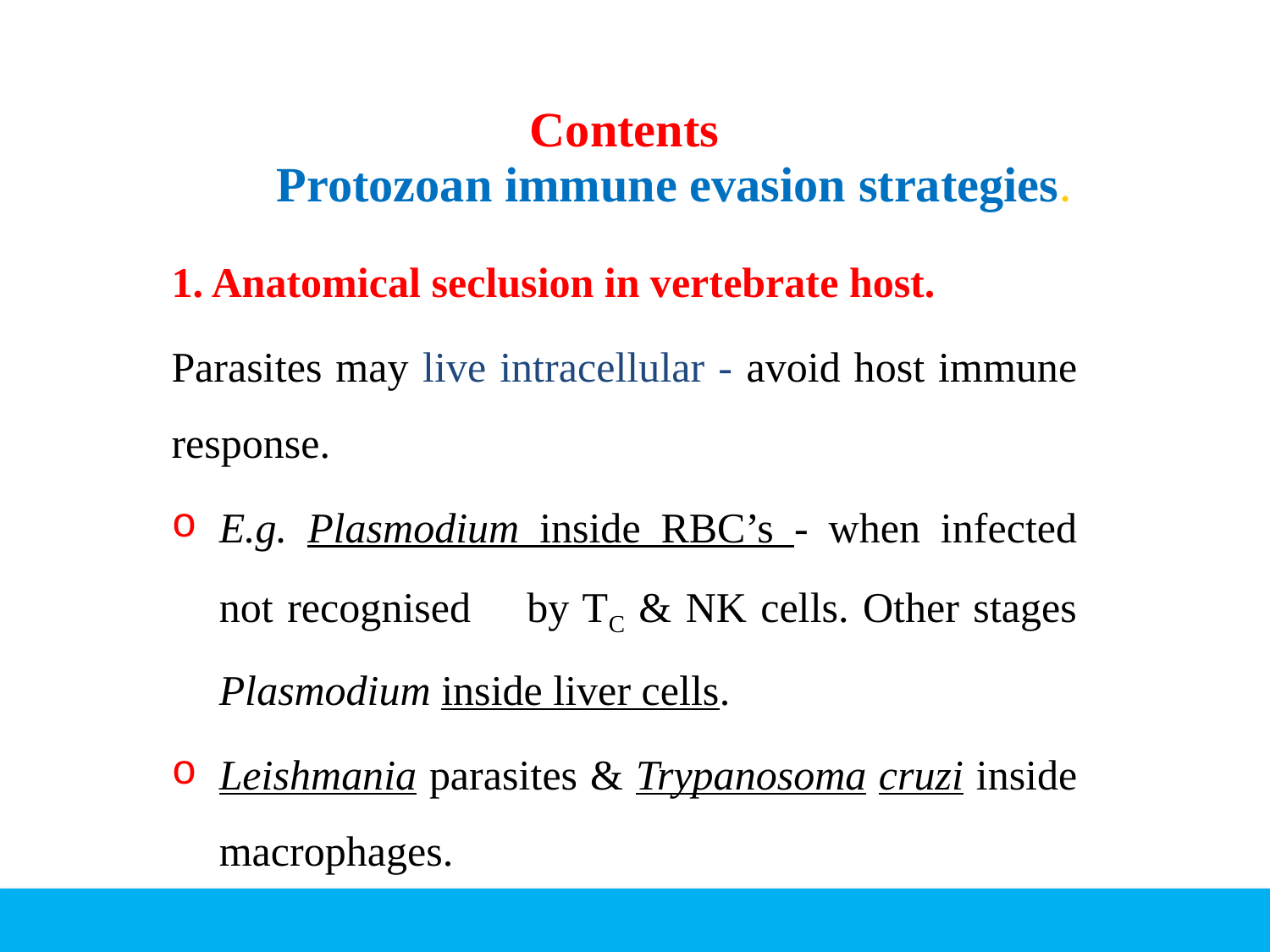

Protozoan immune evasion strategies.
# Contents
1. Anatomical seclusion in vertebrate host.
Parasites may live intracellular - avoid host immune response.
E.g. Plasmodium inside RBC’s - when infected not recognised    by TC & NK cells. Other stages Plasmodium inside liver cells.
Leishmania parasites & Trypanosoma cruzi inside macrophages.